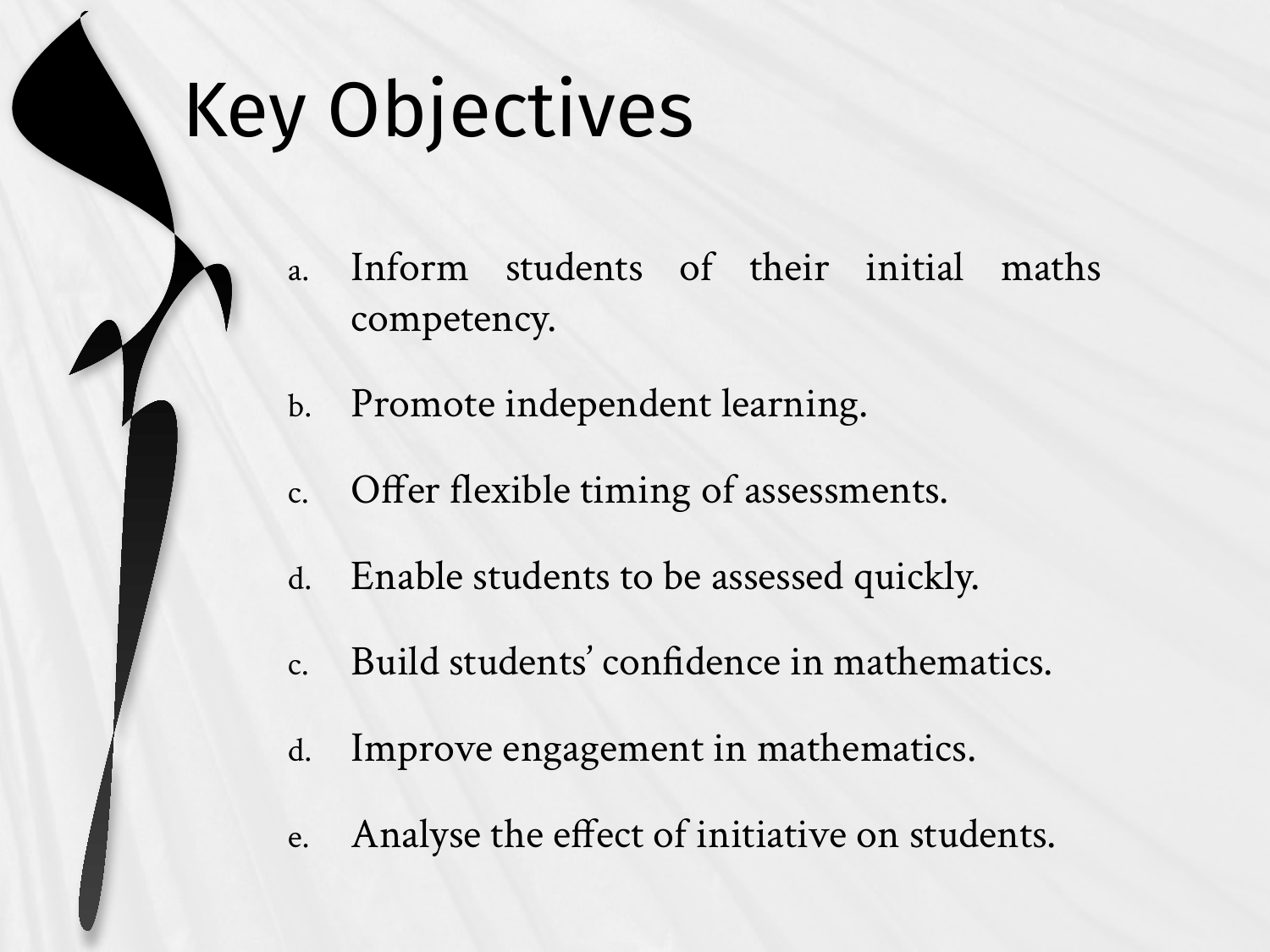

# Key Objectives
Inform students of their initial maths competency.
Promote independent learning.
Offer flexible timing of assessments.
Enable students to be assessed quickly.
Build students’ confidence in mathematics.
Improve engagement in mathematics.
Analyse the effect of initiative on students.